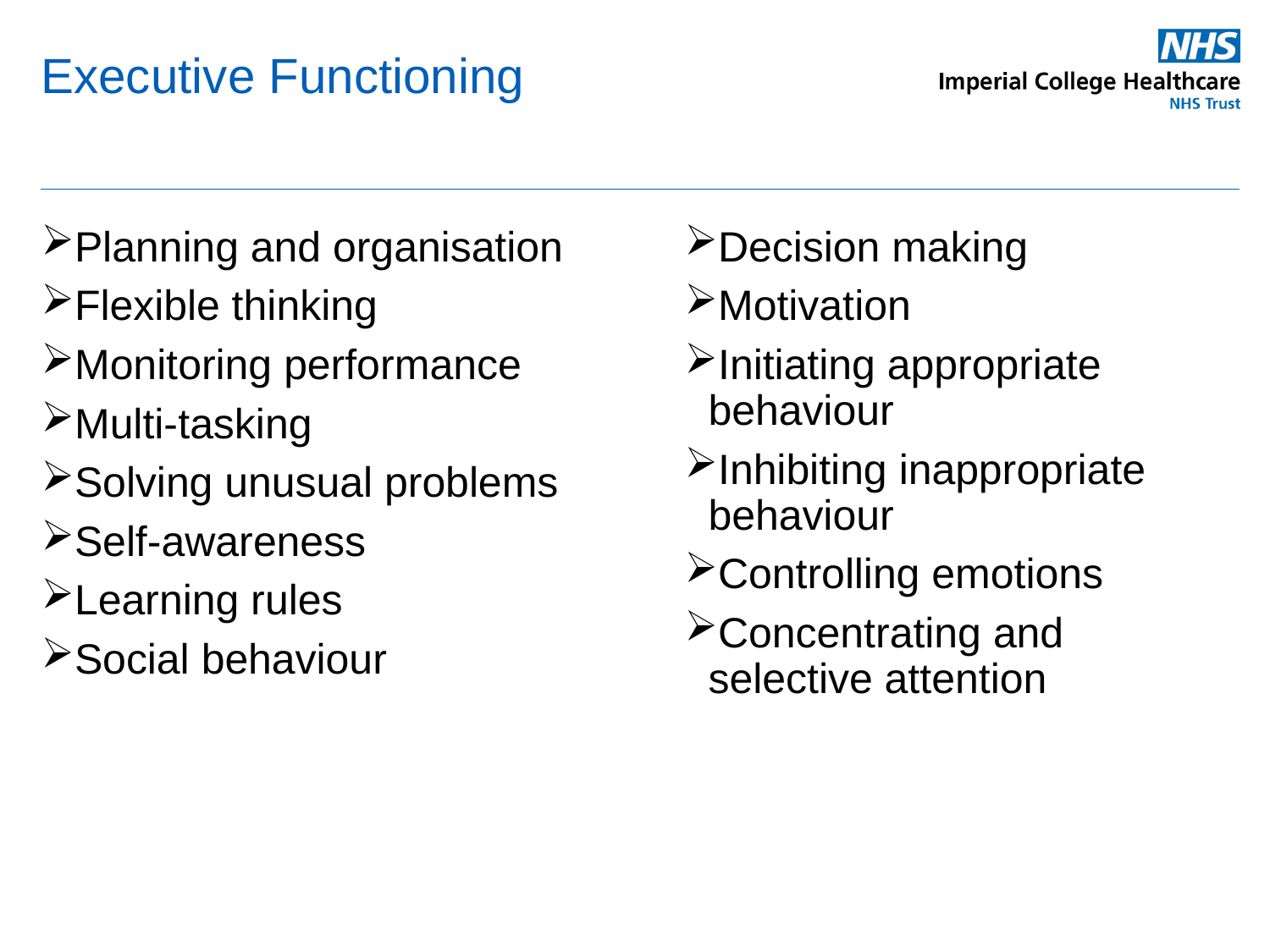

# Executive Functioning
Planning and organisation
Flexible thinking
Monitoring performance
Multi-tasking
Solving unusual problems
Self-awareness
Learning rules
Social behaviour

Decision making
Motivation
Initiating appropriate behaviour
Inhibiting inappropriate behaviour
Controlling emotions
Concentrating and selective attention